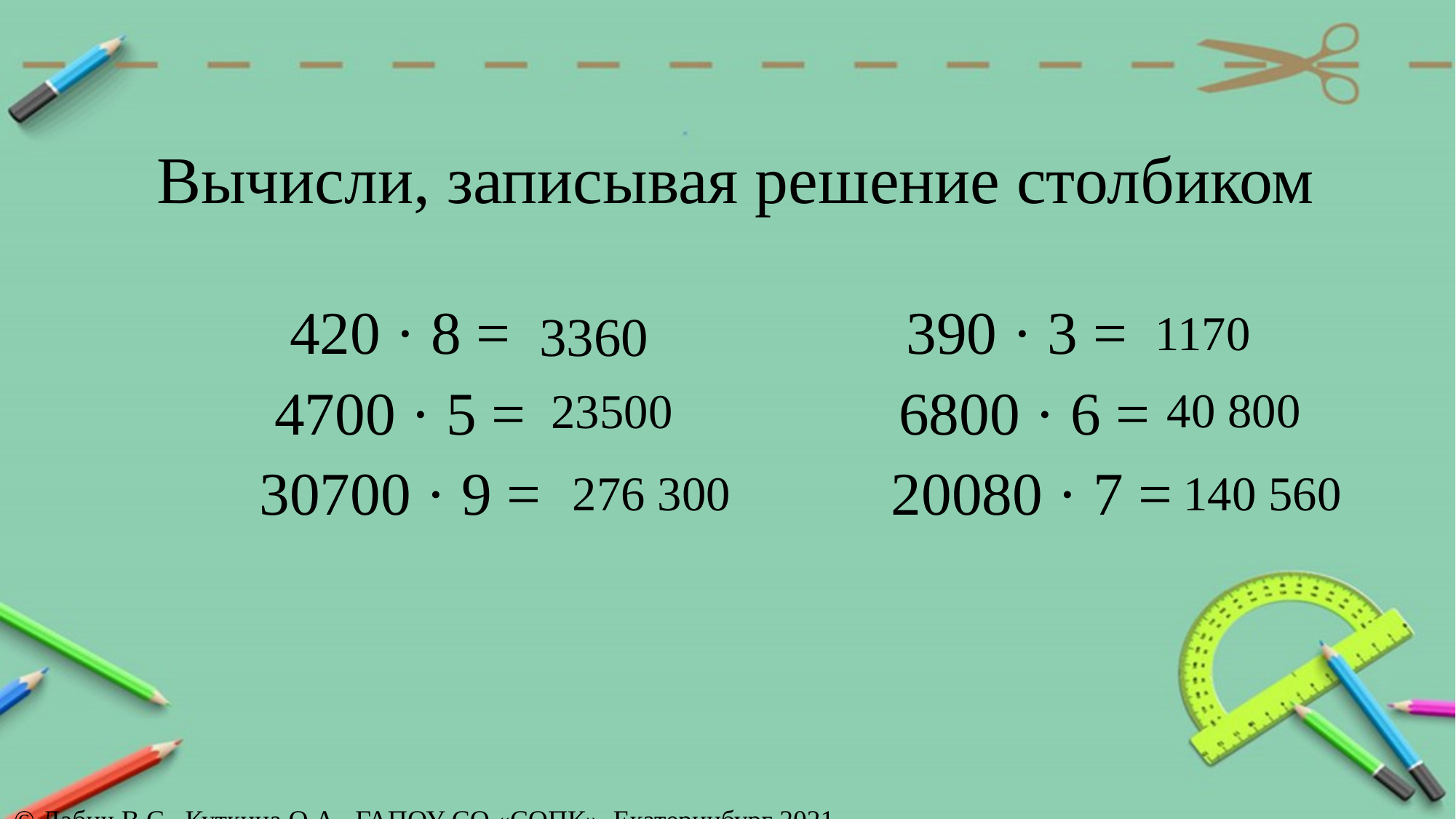

# Вычисли, записывая решение столбиком
420 · 8 =
4700 · 5 =
30700 · 9 =
390 · 3 =
6800 · 6 =
 20080 · 7 =
3360
1170
40 800
23500
140 560
276 300
© Лабич В.С., Куткина О.А., ГАПОУ СО «СОПК», Екатеринбург 2021